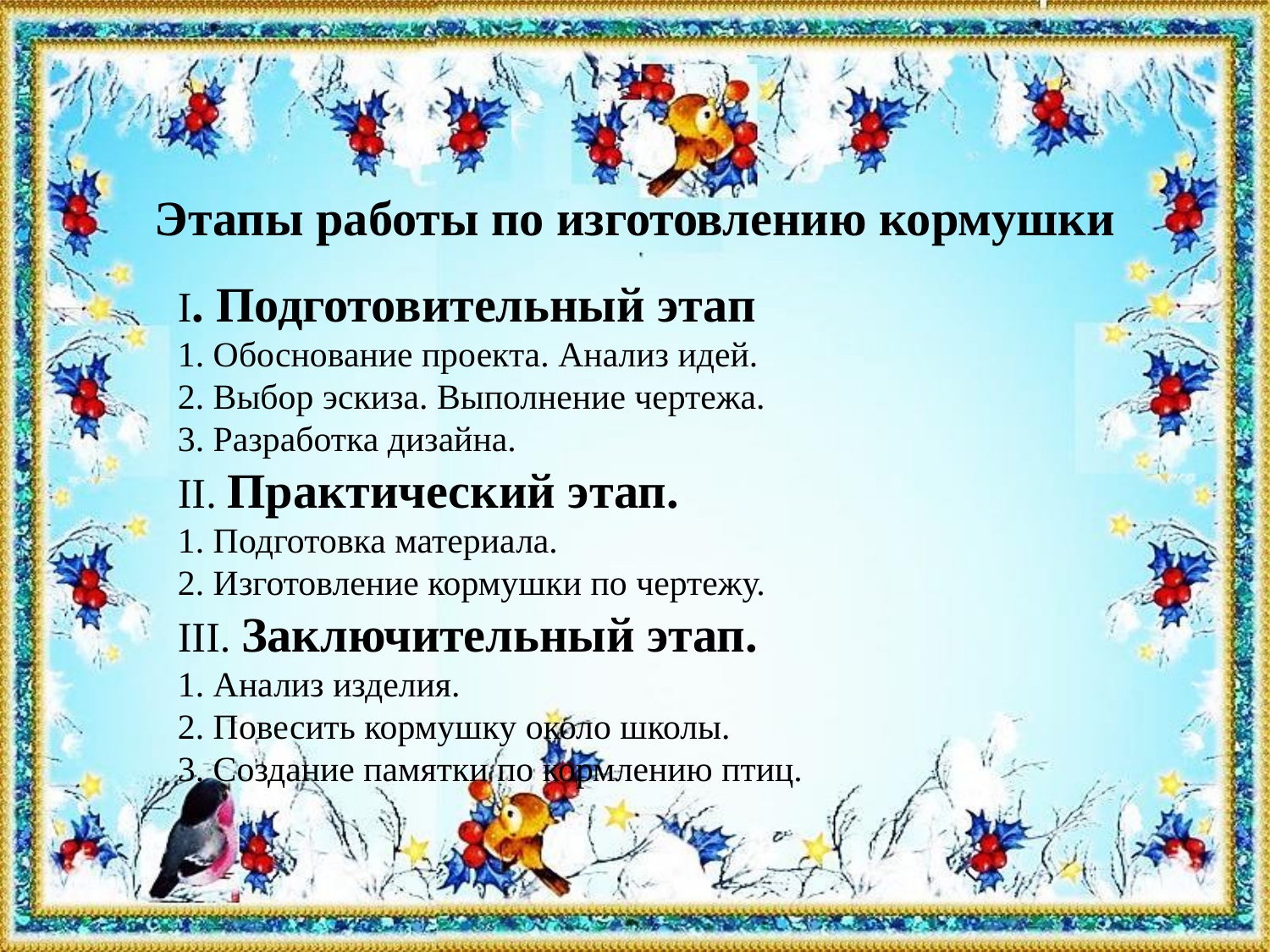

# Этапы работы по изготовлению кормушки
I. Подготовительный этап
1. Обоснование проекта. Анализ идей.
2. Выбор эскиза. Выполнение чертежа.
3. Разработка дизайна.
II. Практический этап.
1. Подготовка материала.
2. Изготовление кормушки по чертежу.
III. Заключительный этап.
1. Анализ изделия.
2. Повесить кормушку около школы.
3. Создание памятки по кормлению птиц.